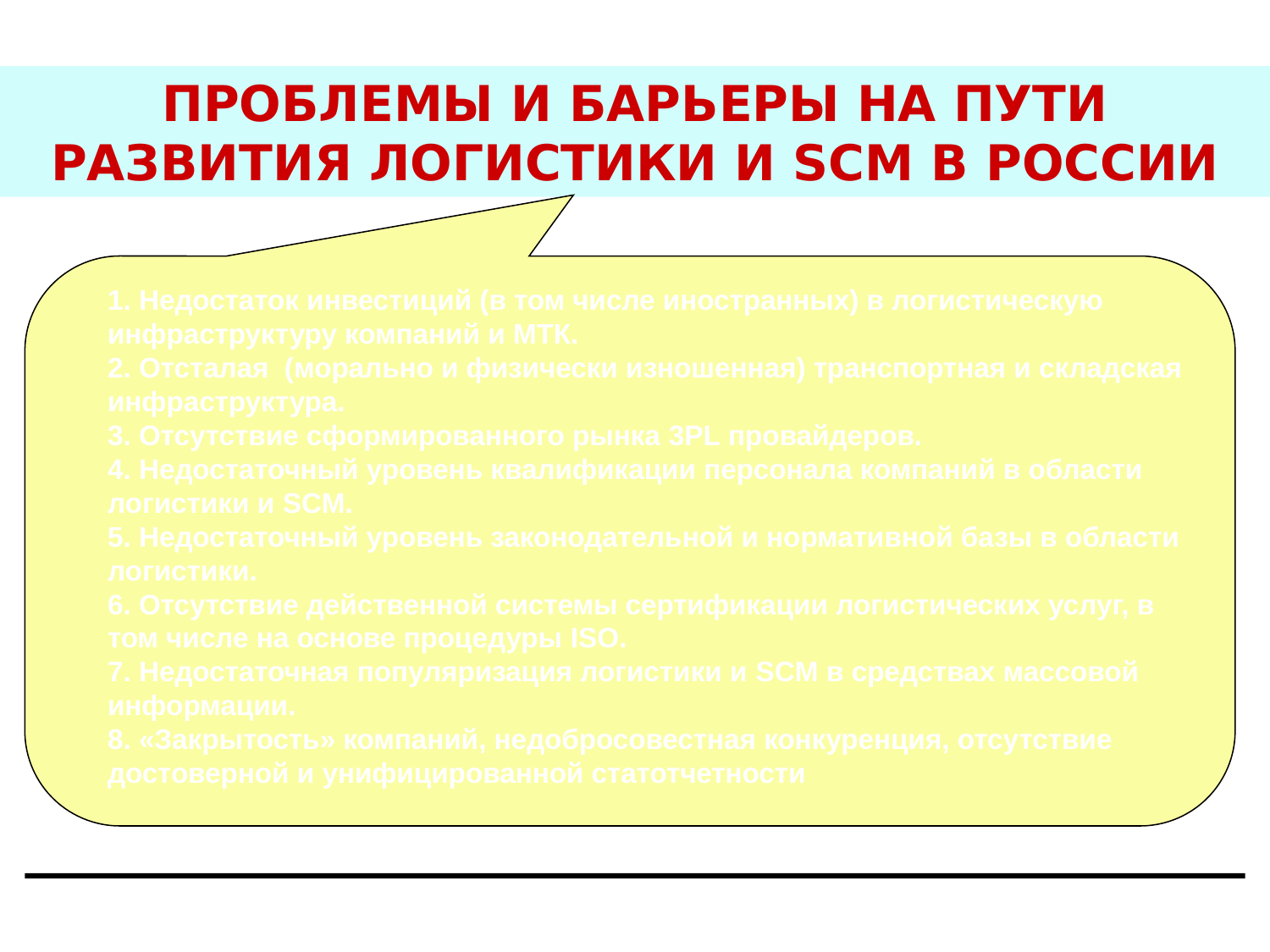

ПРОБЛЕМЫ И БАРЬЕРЫ НА ПУТИ РАЗВИТИЯ ЛОГИСТИКИ И SCM В РОССИИ

1. Недостаток инвестиций (в том числе иностранных) в логистическую инфраструктуру компаний и МТК.
2. Отсталая  (морально и физически изношенная) транспортная и складская инфраструктура.
3. Отсутствие сформированного рынка 3PL провайдеров.
4. Недостаточный уровень квалификации персонала компаний в области логистики и SCM.
5. Недостаточный уровень законодательной и нормативной базы в области логистики.
6. Отсутствие действенной системы сертификации логистических услуг, в том числе на основе процедуры ISO.
7. Недостаточная популяризация логистики и SCM в средствах массовой информации.
8. «Закрытость» компаний, недобросовестная конкуренция, отсутствие достоверной и унифицированной статотчетности